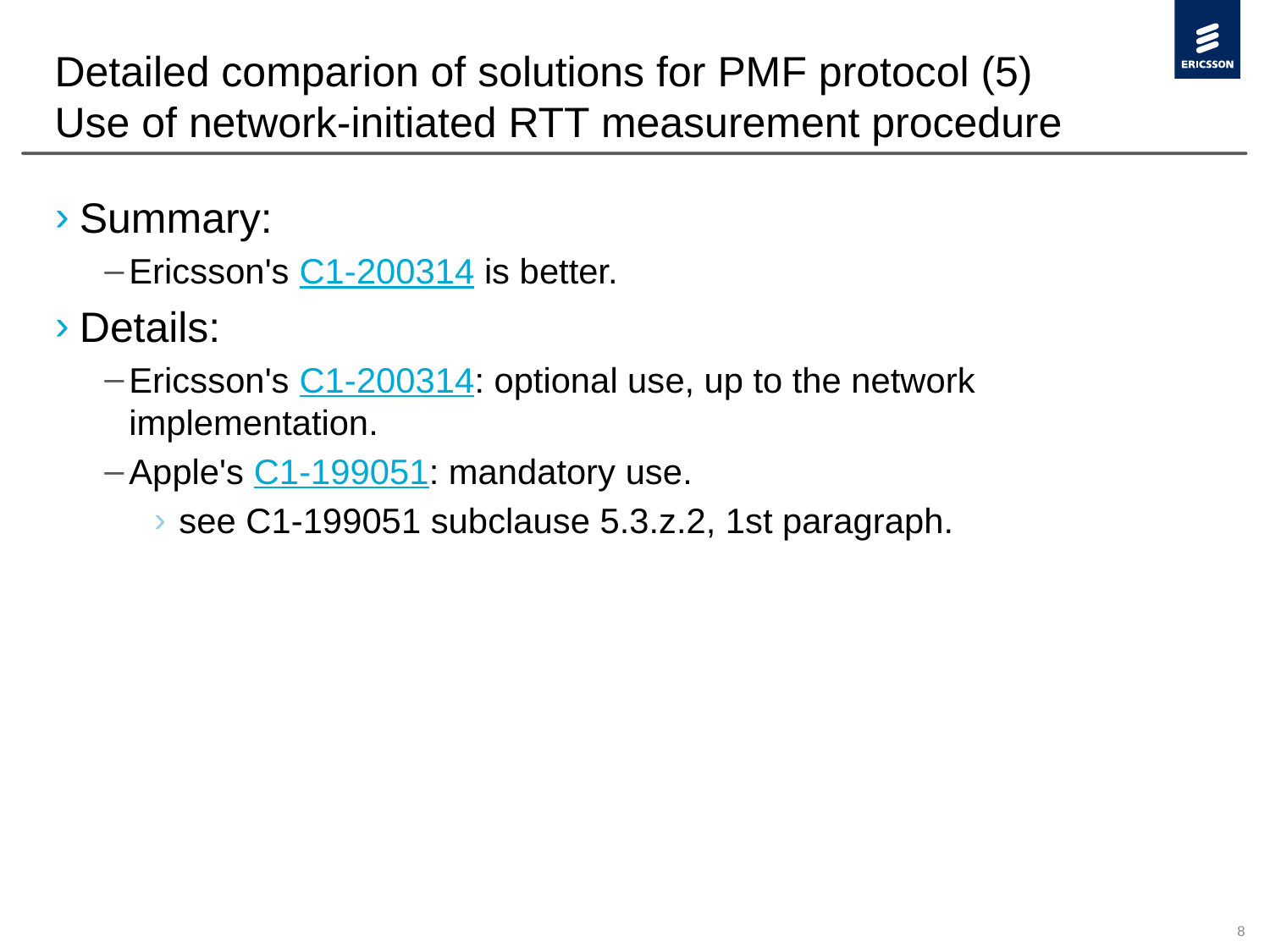

# Detailed comparion of solutions for PMF protocol (5) Use of network-initiated RTT measurement procedure
Summary:
Ericsson's C1-200314 is better.
Details:
Ericsson's C1-200314: optional use, up to the network implementation.
Apple's C1-199051: mandatory use.
see C1-199051 subclause 5.3.z.2, 1st paragraph.